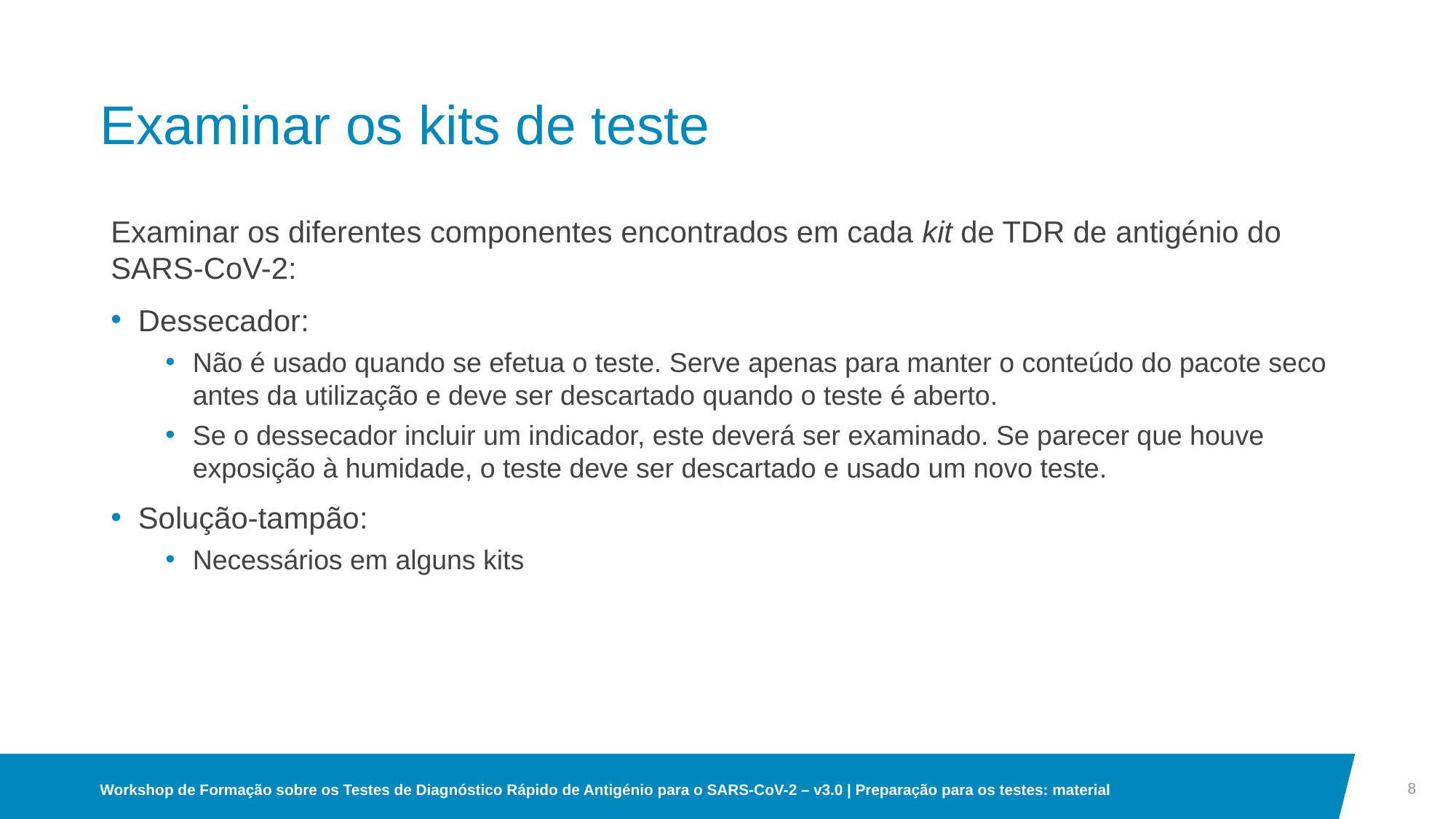

# Examinar os kits de teste
Examinar os diferentes componentes encontrados em cada kit de TDR de antigénio do SARS-CoV-2:
Dessecador:
Não é usado quando se efetua o teste. Serve apenas para manter o conteúdo do pacote seco antes da utilização e deve ser descartado quando o teste é aberto.
Se o dessecador incluir um indicador, este deverá ser examinado. Se parecer que houve exposição à humidade, o teste deve ser descartado e usado um novo teste.
Solução-tampão:
Necessários em alguns kits

8
Workshop de Formação sobre os Testes de Diagnóstico Rápido de Antigénio para o SARS-CoV-2 – v3.0 | Preparação para os testes: material